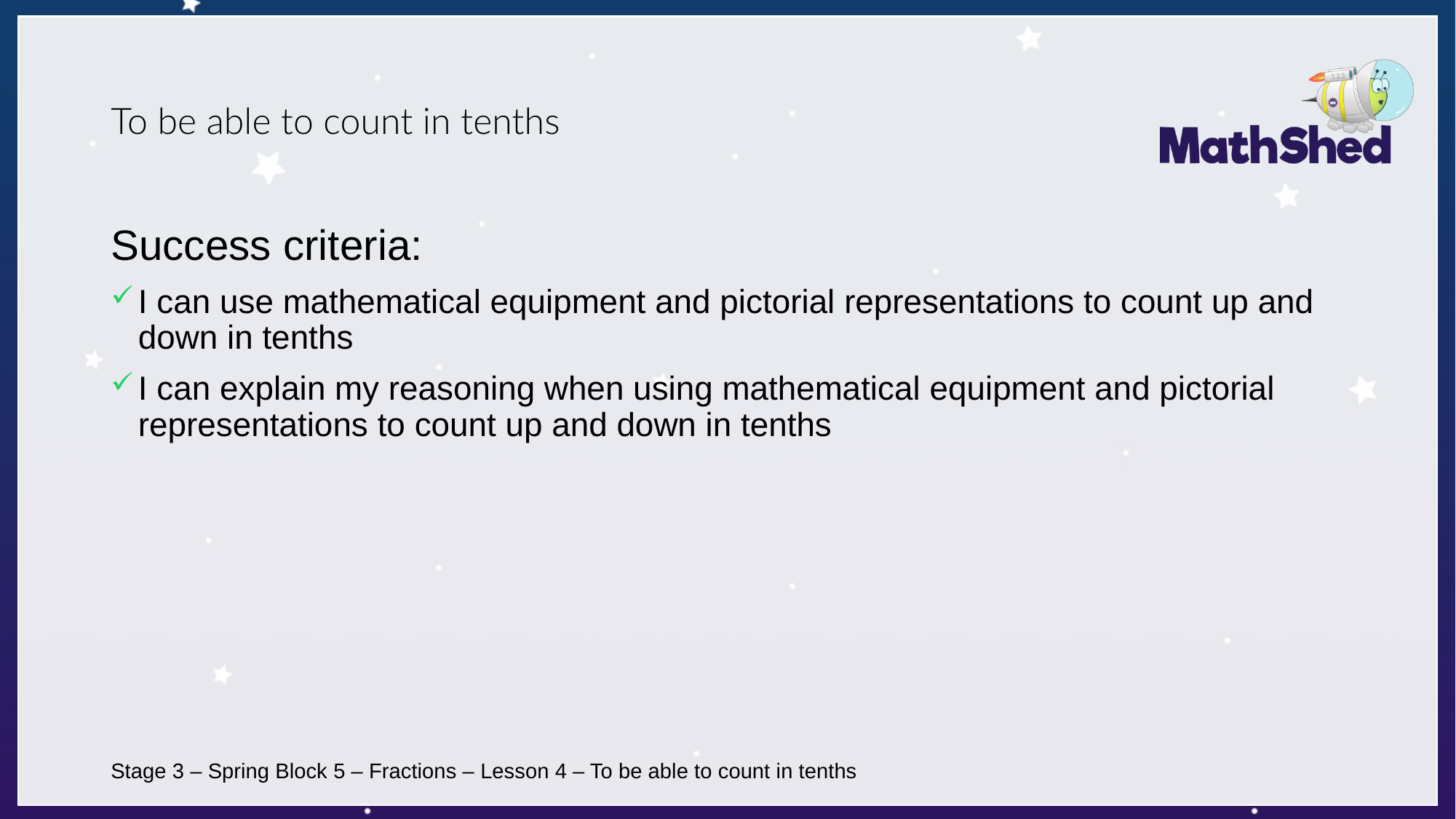

# To be able to count in tenths
Success criteria:
I can use mathematical equipment and pictorial representations to count up and down in tenths
I can explain my reasoning when using mathematical equipment and pictorial representations to count up and down in tenths

Stage 3 – Spring Block 5 – Fractions – Lesson 4 – To be able to count in tenths